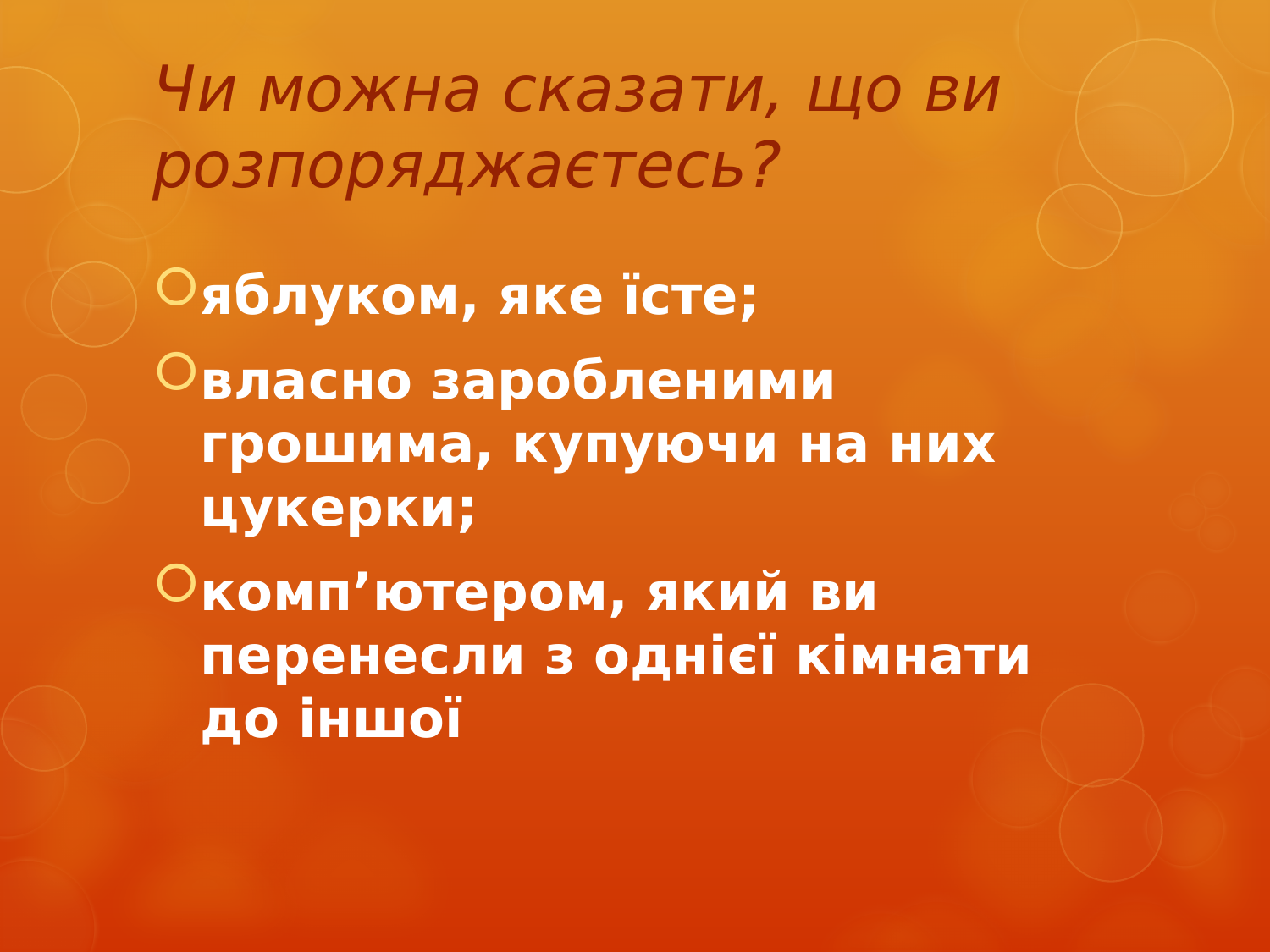

# Чи можна сказати, що ви розпоряджаєтесь?
яблуком, яке їсте;
власно заробленими грошима, купуючи на них цукерки;
комп’ютером, який ви перенесли з однієї кімнати до іншої